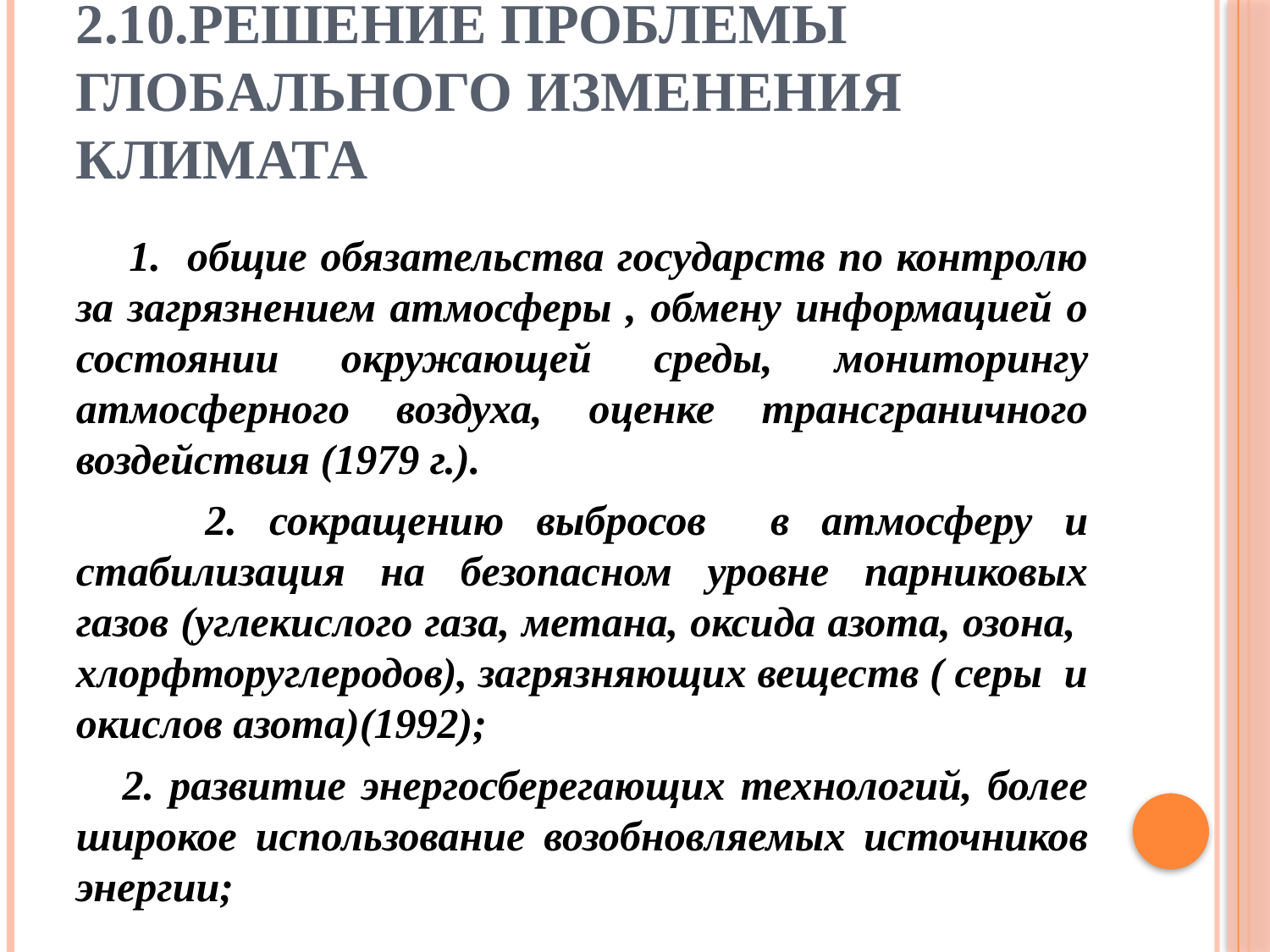

# 2.10.Решение проблемы глобального изменения климата
    1.  общие обязательства государств по контролю за загрязнением атмосферы , обмену информацией о состоянии окружающей среды, мониторингу атмосферного воздуха, оценке трансграничного воздействия (1979 г.).
    2. сокращению выбросов  в атмосферу и стабилизация на безопасном уровне парниковых газов (углекислого газа, метана, оксида азота, озона,  хлорфторуглеродов), загрязняющих веществ ( серы  и окислов азота)(1992);
   2. развитие энергосберегающих технологий, более широкое использование возобновляемых источников энергии;